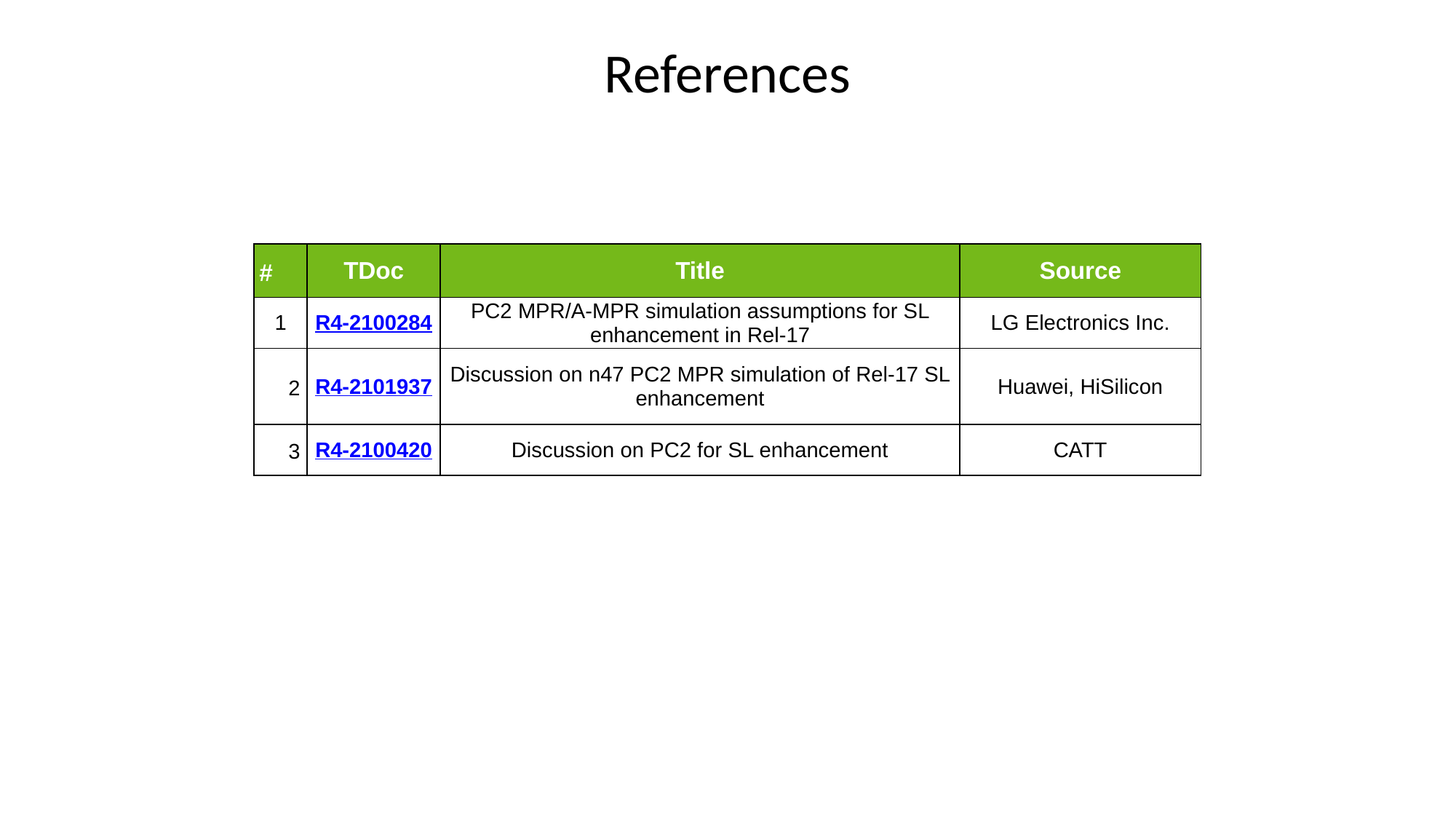

# References
| # | TDoc | Title | Source |
| --- | --- | --- | --- |
| 1 | R4-2100284 | PC2 MPR/A-MPR simulation assumptions for SL enhancement in Rel-17 | LG Electronics Inc. |
| 2 | R4-2101937 | Discussion on n47 PC2 MPR simulation of Rel-17 SL enhancement | Huawei, HiSilicon |
| 3 | R4-2100420 | Discussion on PC2 for SL enhancement | CATT |